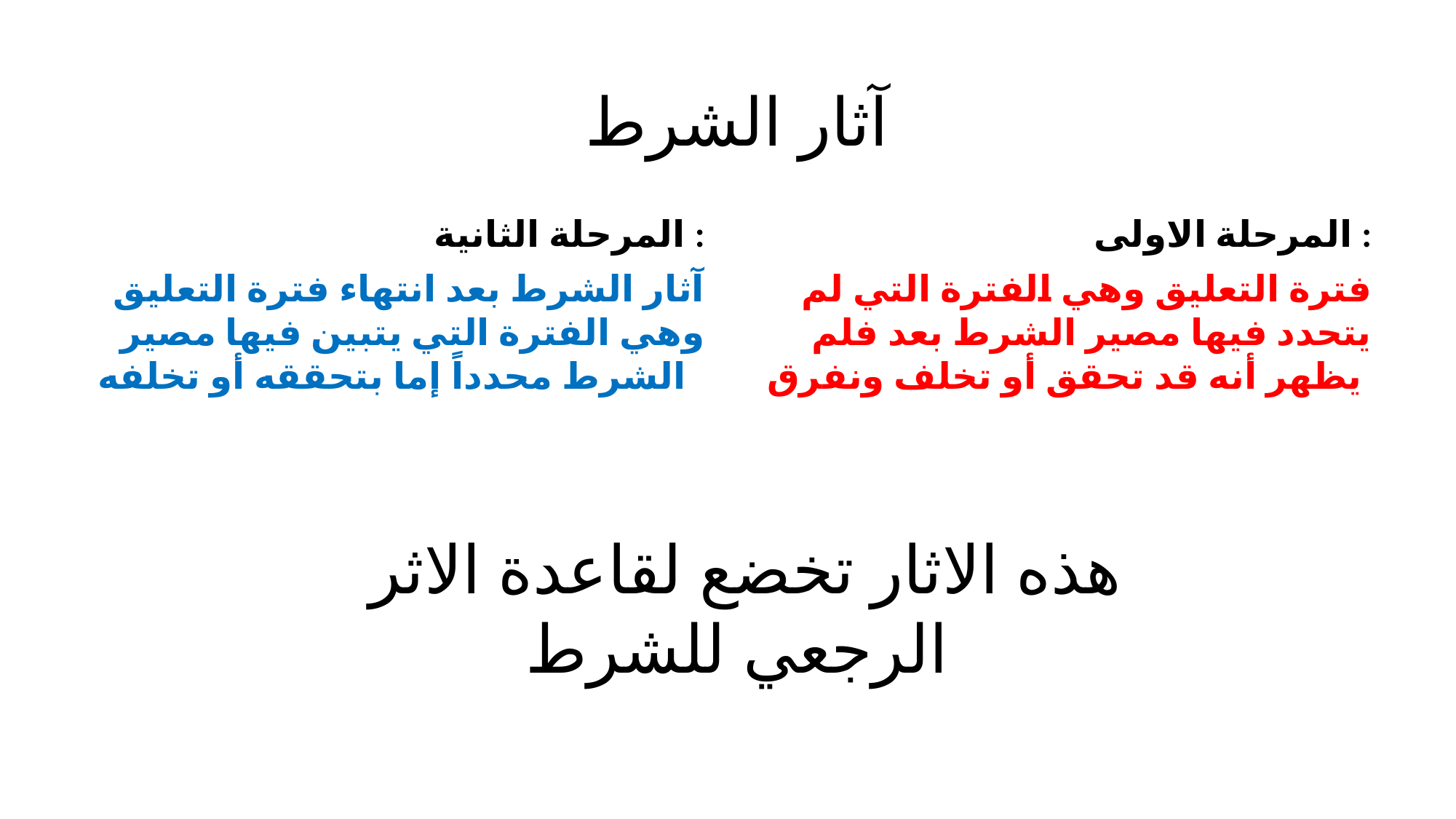

آثار الشرط
المرحلة الثانية :
المرحلة الاولى :
آثار الشرط بعد انتهاء فترة التعليق وهي الفترة التي يتبين فيها مصير الشرط محدداً إما بتحققه أو تخلفه
فترة التعليق وهي الفترة التي لم يتحدد فيها مصير الشرط بعد فلم يظهر أنه قد تحقق أو تخلف ونفرق
# هذه الاثار تخضع لقاعدة الاثر الرجعي للشرط